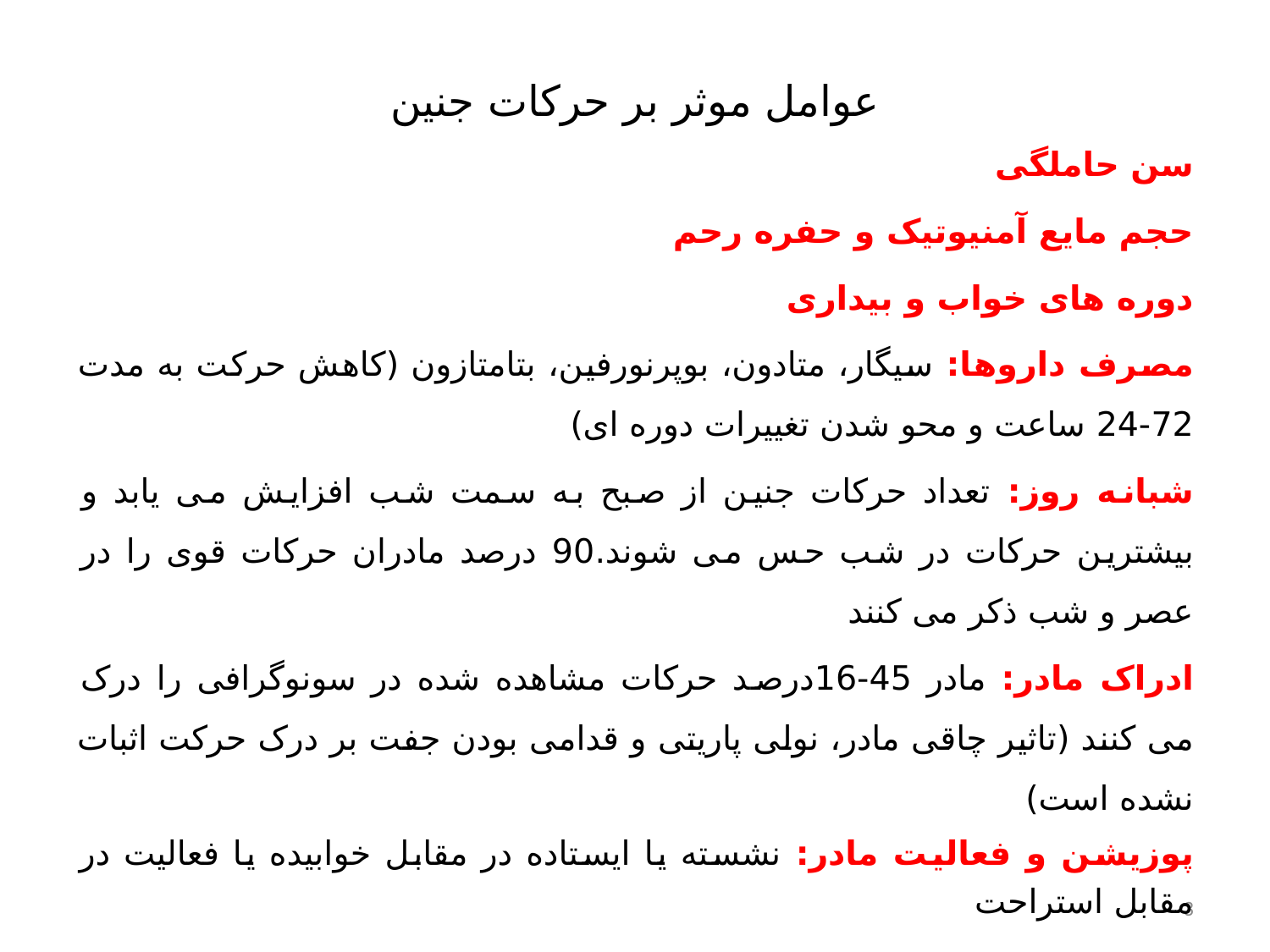

# عوامل موثر بر حرکات جنین
سن حاملگی
حجم مایع آمنیوتیک و حفره رحم
دوره های خواب و بیداری
مصرف داروها: سیگار، متادون، بوپرنورفین، بتامتازون (کاهش حرکت به مدت 72-24 ساعت و محو شدن تغییرات دوره ای)
شبانه روز: تعداد حرکات جنین از صبح به سمت شب افزایش می یابد و بیشترین حرکات در شب حس می شوند.90 درصد مادران حرکات قوی را در عصر و شب ذکر می کنند
ادراک مادر: مادر 45-16درصد حرکات مشاهده شده در سونوگرافی را درک می کنند (تاثیر چاقی مادر، نولی پاریتی و قدامی بودن جفت بر درک حرکت اثبات نشده است)
پوزیشن و فعالیت مادر: نشسته یا ایستاده در مقابل خوابیده یا فعالیت در مقابل استراحت
3